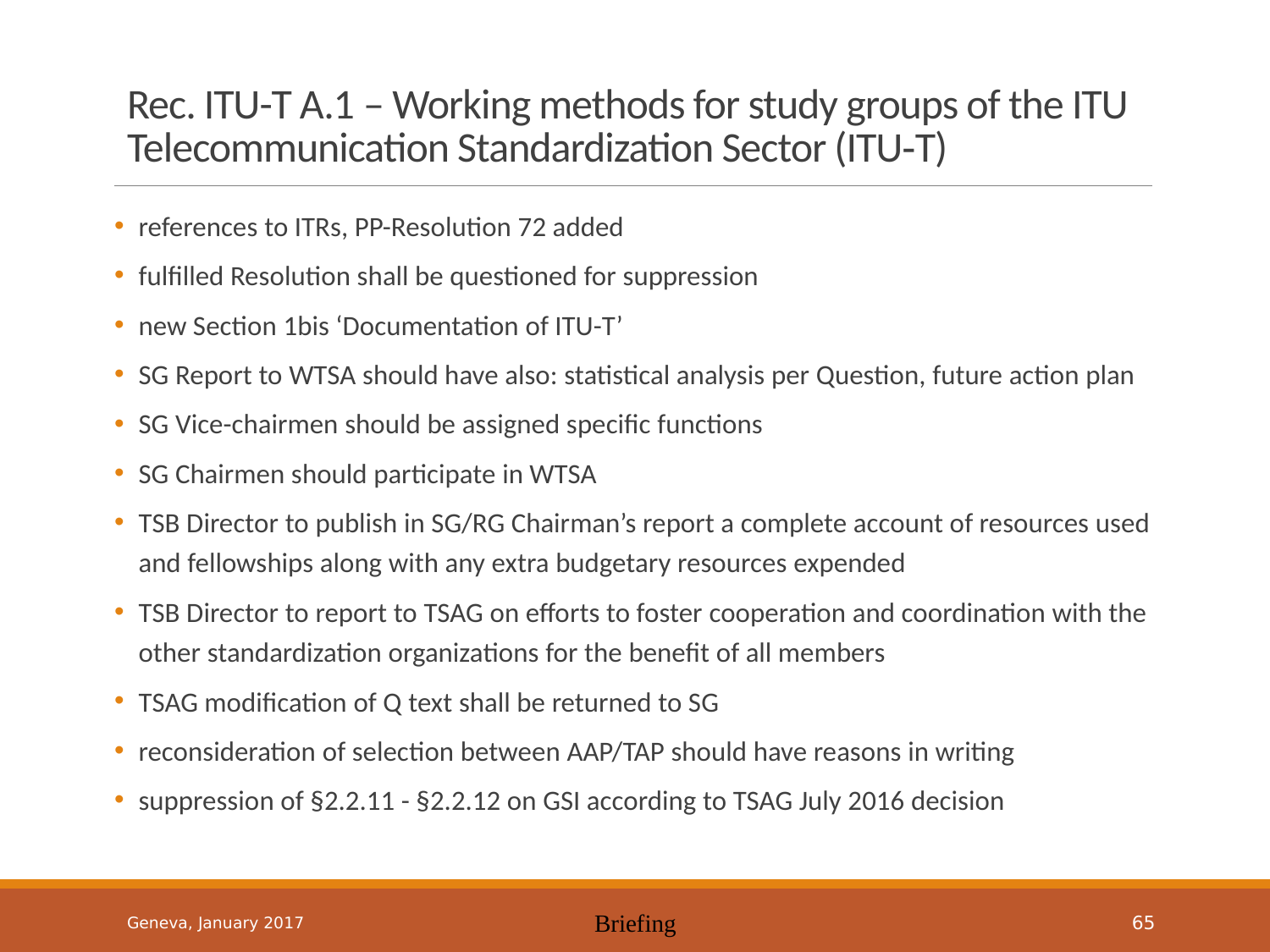

# Rec. ITU-T A.1 – Working methods for study groups of the ITU Telecommunication Standardization Sector (ITU‑T)
references to ITRs, PP-Resolution 72 added
fulfilled Resolution shall be questioned for suppression
new Section 1bis ‘Documentation of ITU-T’
SG Report to WTSA should have also: statistical analysis per Question, future action plan
SG Vice-chairmen should be assigned specific functions
SG Chairmen should participate in WTSA
TSB Director to publish in SG/RG Chairman’s report a complete account of resources used and fellowships along with any extra budgetary resources expended
TSB Director to report to TSAG on efforts to foster cooperation and coordination with the other standardization organizations for the benefit of all members
TSAG modification of Q text shall be returned to SG
reconsideration of selection between AAP/TAP should have reasons in writing
suppression of §2.2.11 - §2.2.12 on GSI according to TSAG July 2016 decision

Geneva, January 2017
Briefing
65